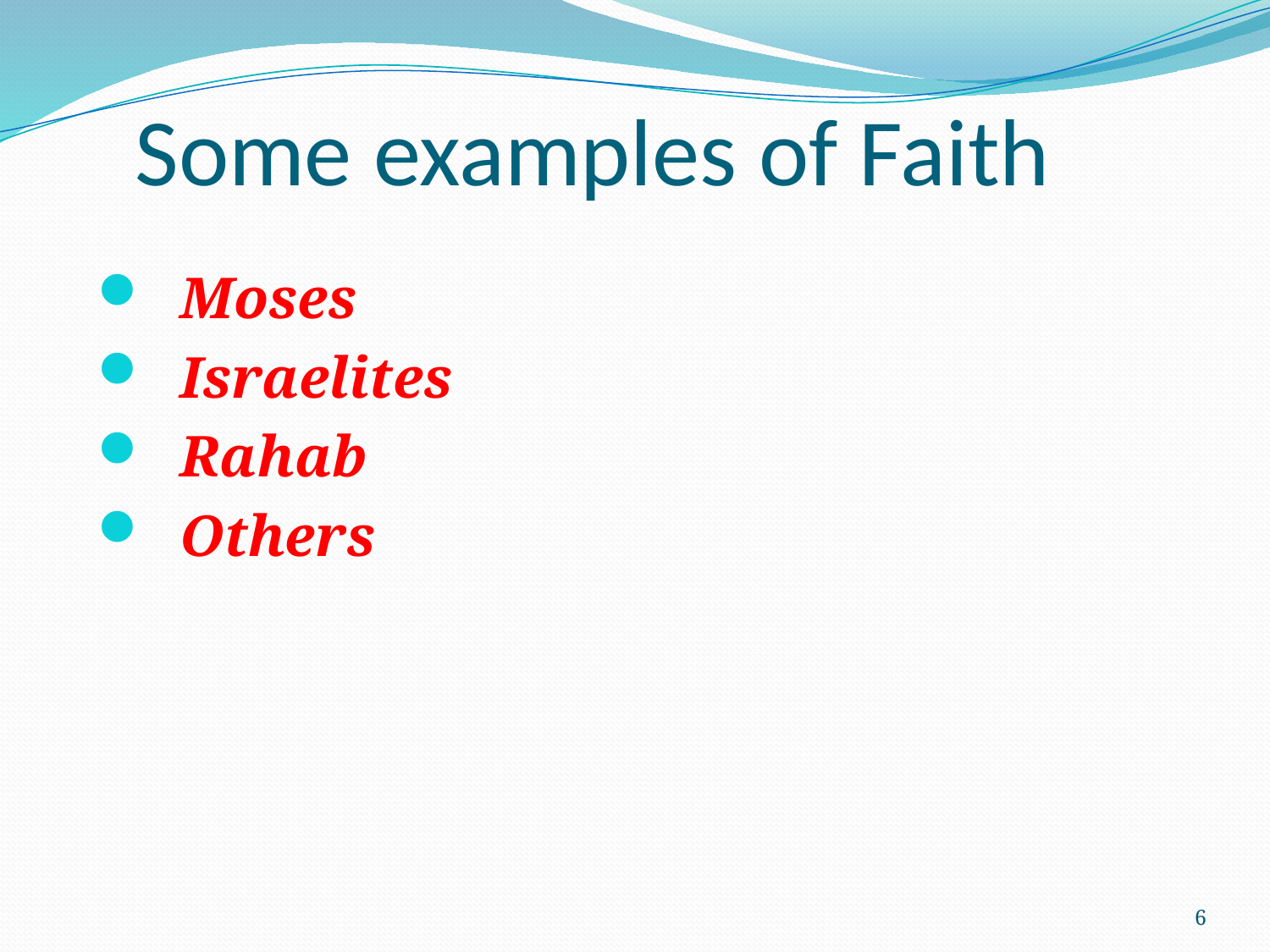

# Some examples of Faith
  Moses
  Israelites
  Rahab
  Others

6